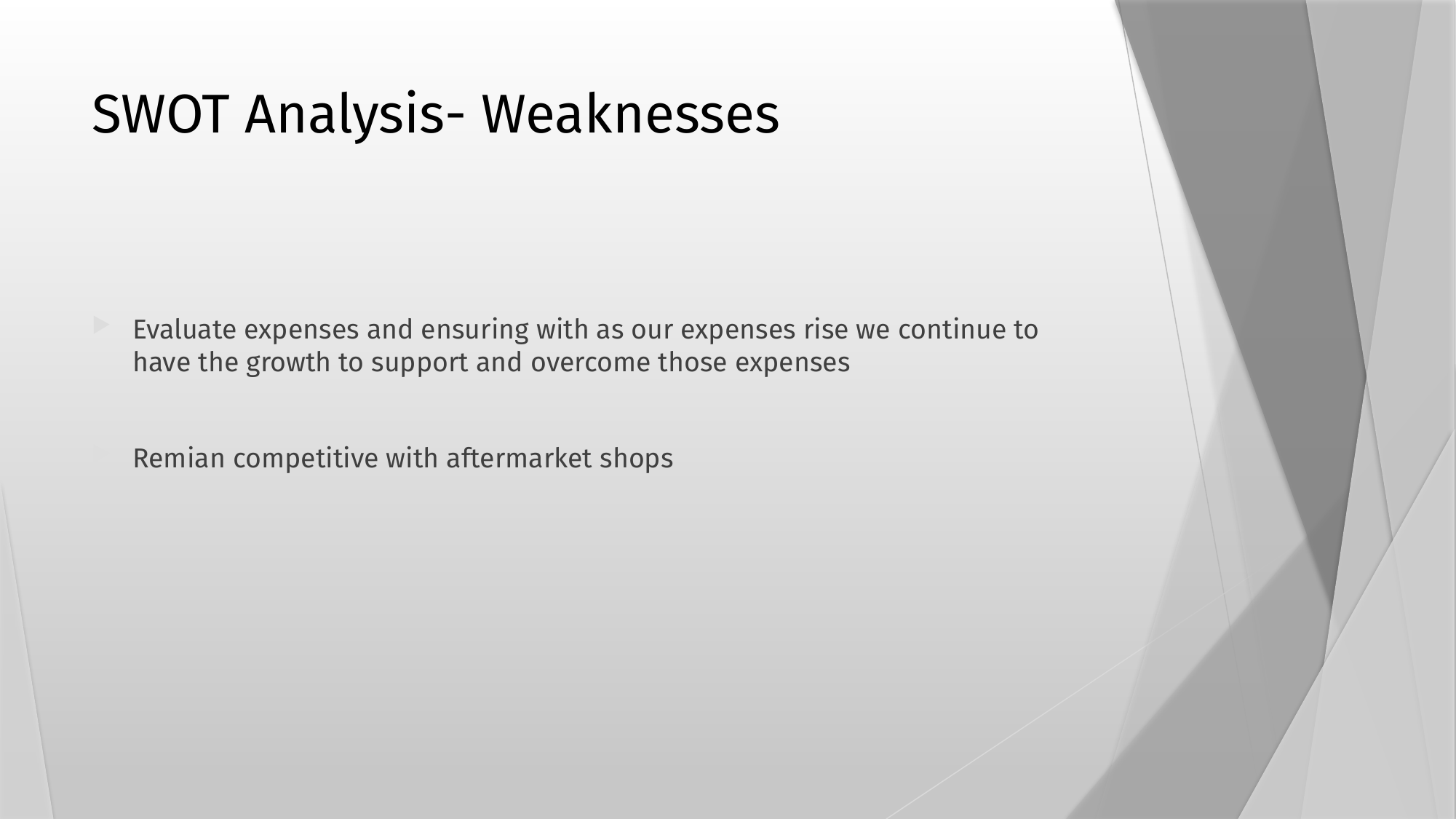

# SWOT Analysis- Weaknesses

Evaluate expenses and ensuring with as our expenses rise we continue to have the growth to support and overcome those expenses

Remian competitive with aftermarket shops